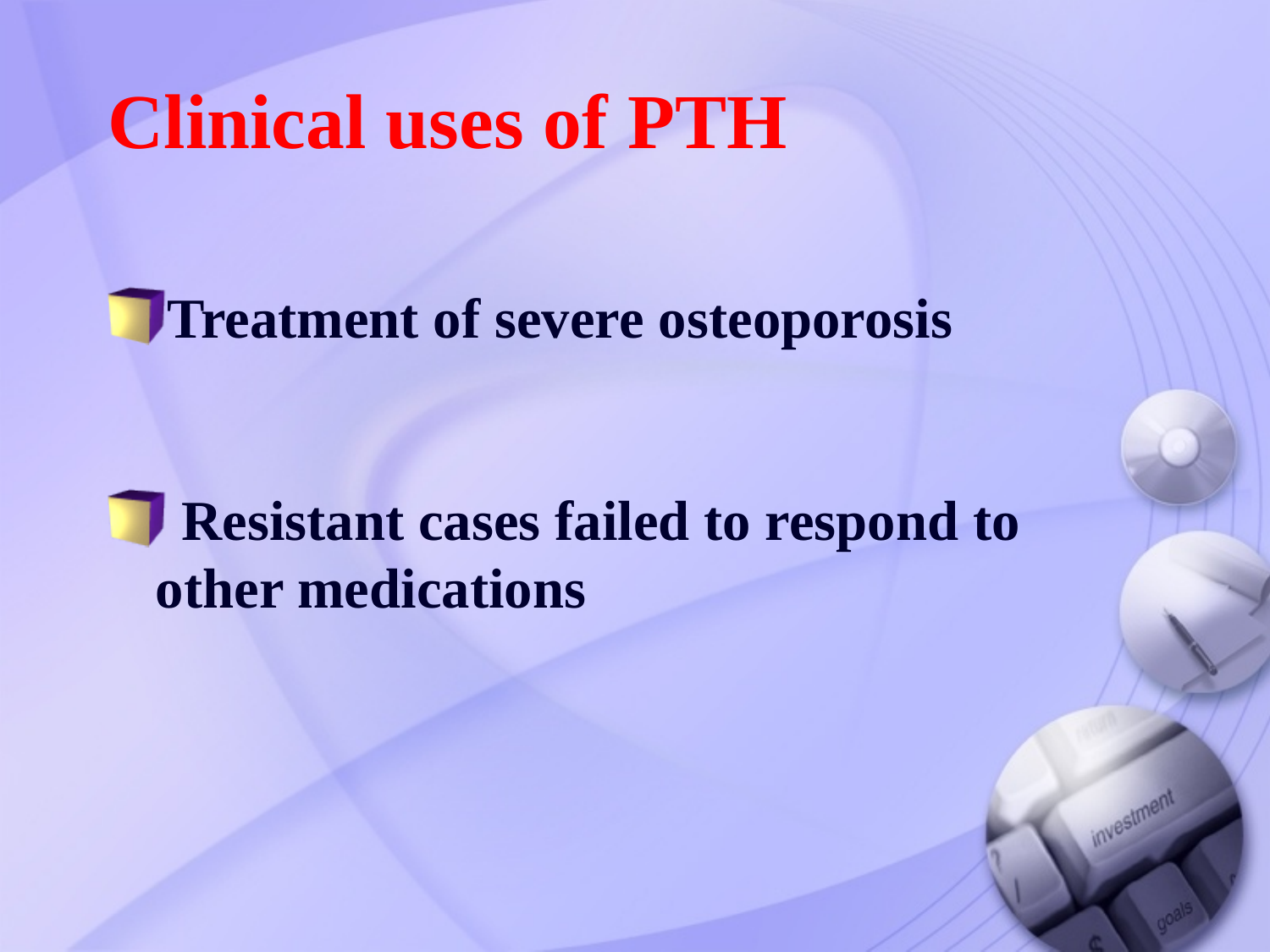

# Clinical uses of PTH
Treatment of severe osteoporosis

 Resistant cases failed to respond to other medications